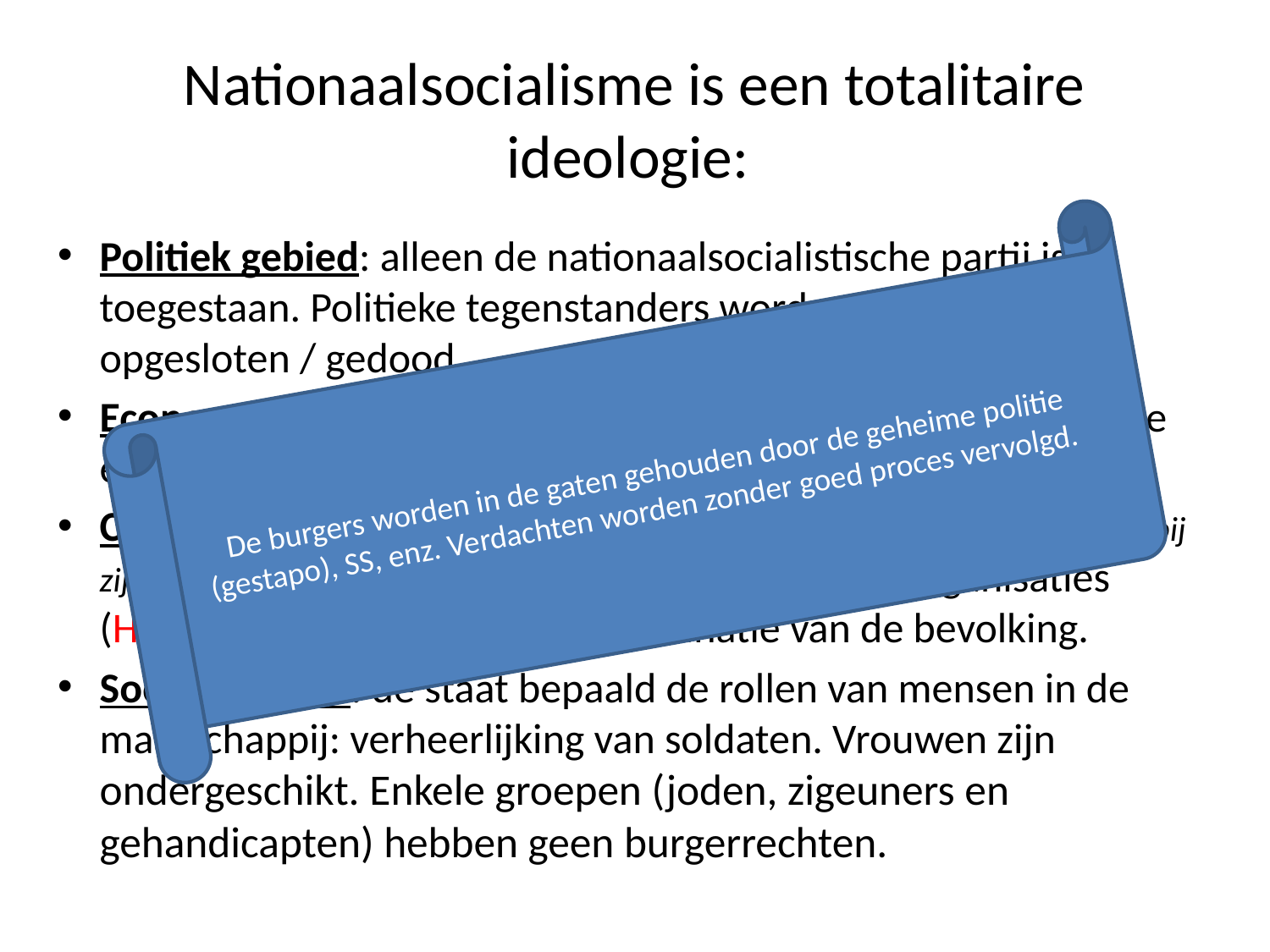

# Nationaalsocialisme is een totalitaire ideologie:
Politiek gebied: alleen de nationaalsocialistische partij is toegestaan. Politieke tegenstanders worden vervolgd / opgesloten / gedood.
Economisch gebied: geleide economie = vrije markt economie en enkele zaken worden door de staat geleid.
Cultureel gebied: Rijkscultuurkamer (alle kunstenaars moeten hierbij zijn aangesloten), propaganda / scholing en massaorganisaties (Hitlerjugend) zorgen voor indoctrinatie van de bevolking.
Sociaal gebied: de staat bepaald de rollen van mensen in de maatschappij: verheerlijking van soldaten. Vrouwen zijn ondergeschikt. Enkele groepen (joden, zigeuners en gehandicapten) hebben geen burgerrechten.

De burgers worden in de gaten gehouden door de geheime politie (gestapo), SS, enz. Verdachten worden zonder goed proces vervolgd.